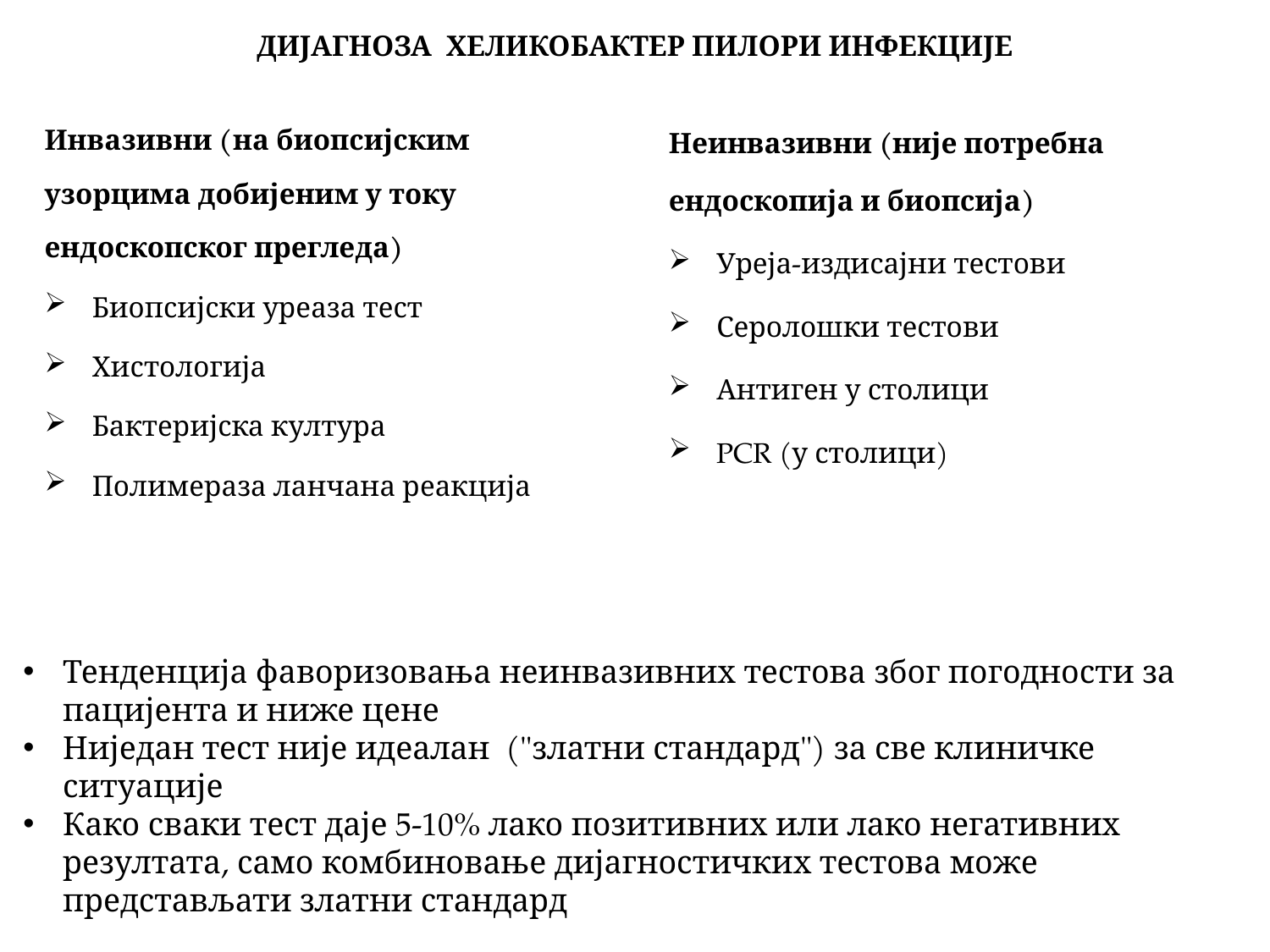

# ДИЈАГНОЗА  ХЕЛИКОБАКТЕР ПИЛОРИ ИНФЕКЦИЈЕ
Инвазивни (на биопсијским узорцима добијеним у току ендоскопског прегледа)
Биопсијски уреаза тест
Хистологија
Бактеријска култура
Полимераза ланчана реакција

Неинвазивни (није потребна ендоскопија и биопсија)
Уреја-издисајни тестови
Серолошки тестови
Антиген у столици
PCR (у столици)

Тенденција фаворизовања неинвазивних тестова због погодности за пацијента и ниже цене
Ниједан тест није идеалан  ("златни стандард") за све клиничке ситуације
Како сваки тест даје 5-10% лако позитивних или лако негативних резултата, само комбиновање дијагностичких тестова може представљати златни стандард